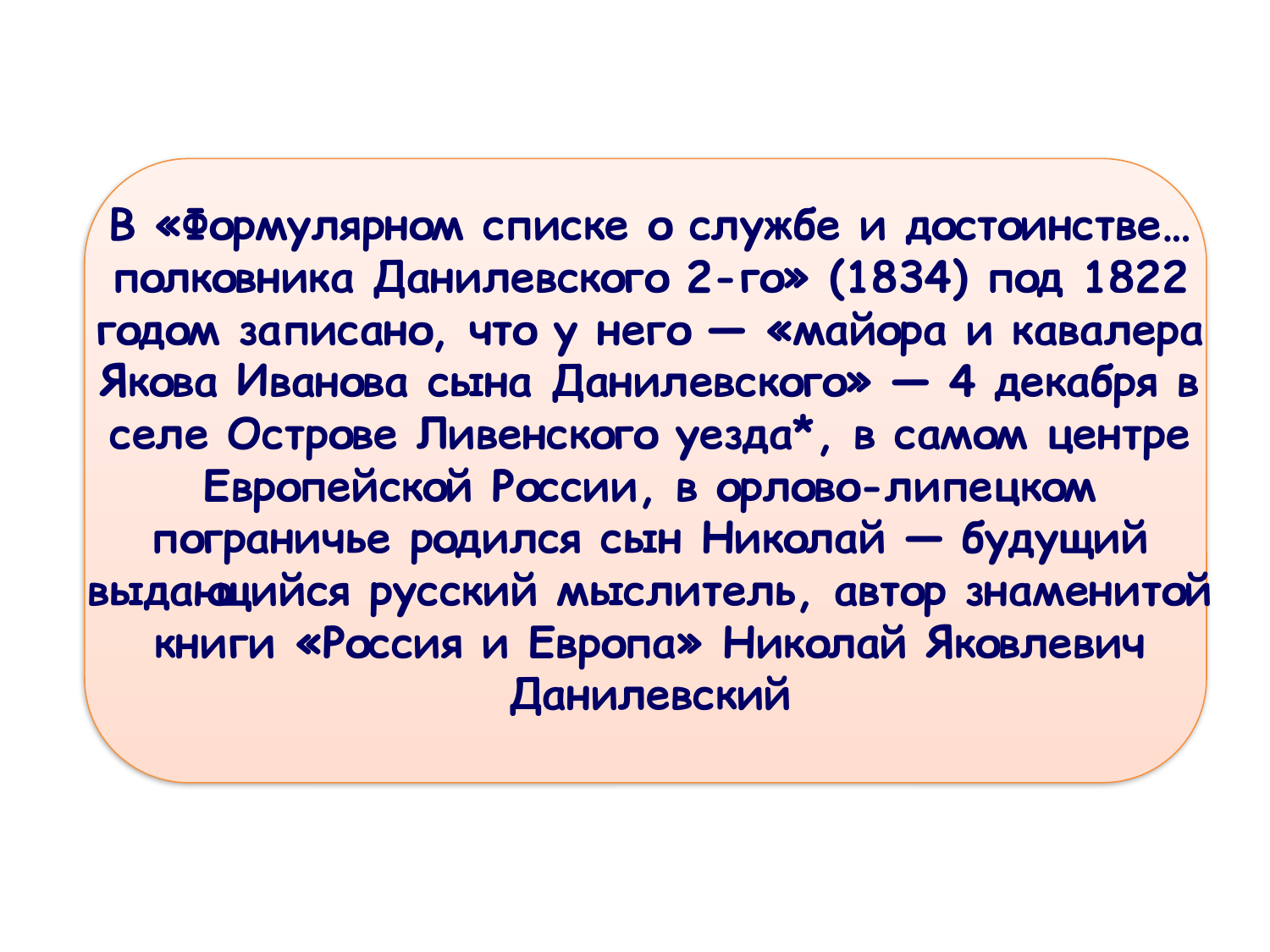

#

В «Формулярном списке о службе и достоинстве… полковника Данилевского 2-го» (1834) под 1822 годом записано, что у него — «майора и кавалера Якова Иванова сына Данилевского» — 4 декабря в селе Острове Ливенского уезда*, в самом центре Европейской России, в орлово-липецком пограничье родился сын Николай — будущий выдающийся русский мыслитель, автор знаменитой книги «Россия и Европа» Николай Яковлевич Данилевский